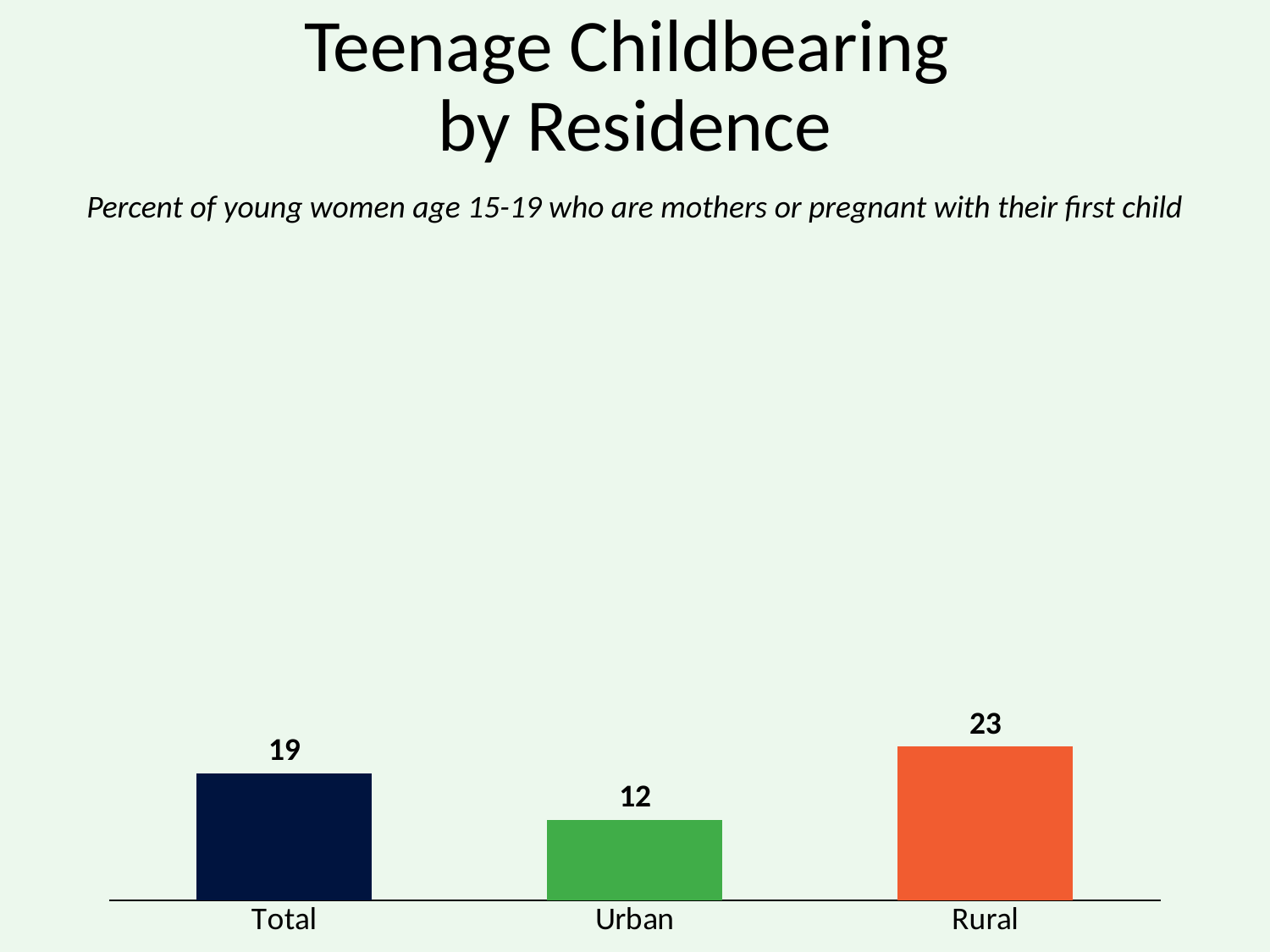

# Teenage Childbearing by Residence
Percent of young women age 15-19 who are mothers or pregnant with their first child

### Chart

| Category | Column1 |
|---|---|
| Total | 19.0 |
| Urban | 12.0 |
| Rural | 23.0 |